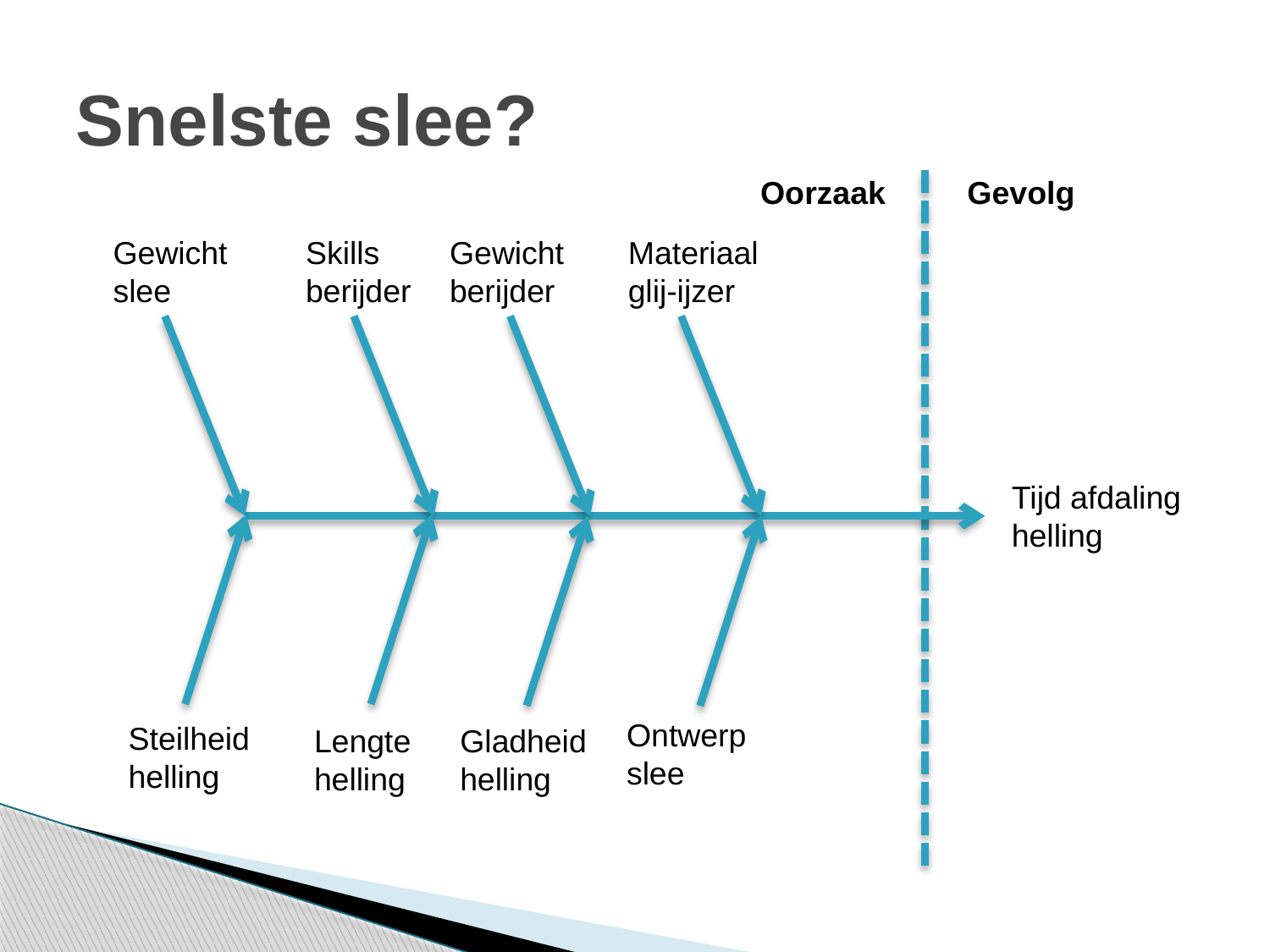

# Snelste slee?
Oorzaak
Gevolg
Materiaal
glij-ijzer
Skills
berijder
Gewicht
slee
Gewicht
berijder
Tijd afdaling
helling
Ontwerp
slee
Steilheid
helling
Lengte
helling
Gladheid
helling